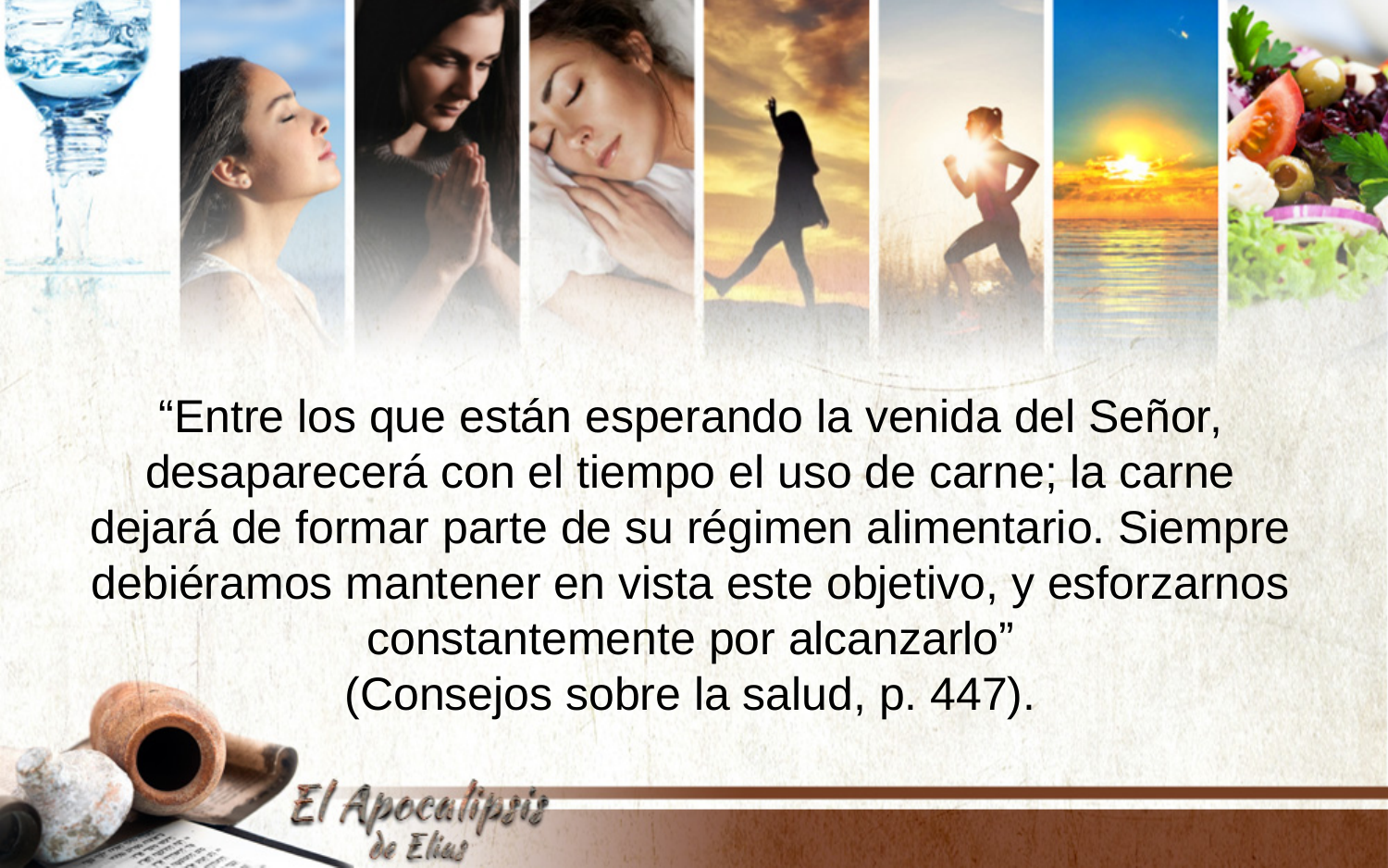

“Entre los que están esperando la venida del Señor, desaparecerá con el tiempo el uso de carne; la carne dejará de formar parte de su régimen alimentario. Siempre debiéramos mantener en vista este objetivo, y esforzarnos constantemente por alcanzarlo”
(Consejos sobre la salud, p. 447).